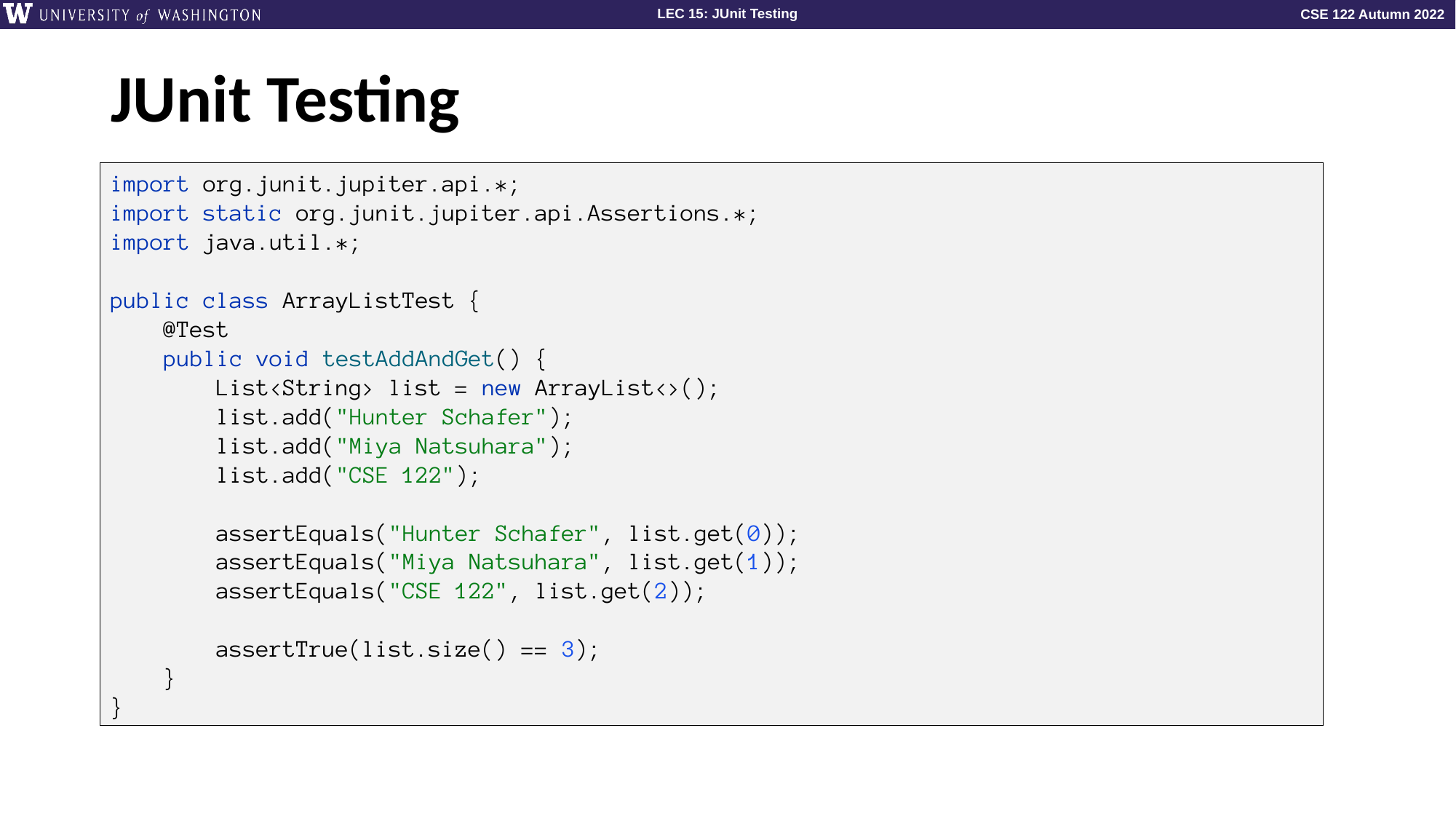

# JUnit Testing
import org.junit.jupiter.api.*;
import static org.junit.jupiter.api.Assertions.*;
import java.util.*;
public class ArrayListTest {
    @Test
    public void testAddAndGet() {
        List<String> list = new ArrayList<>();
        list.add("Hunter Schafer");
        list.add("Miya Natsuhara");
        list.add("CSE 122");
        assertEquals("Hunter Schafer", list.get(0));
        assertEquals("Miya Natsuhara", list.get(1));
        assertEquals("CSE 122", list.get(2));
        assertTrue(list.size() == 3);
    }
}